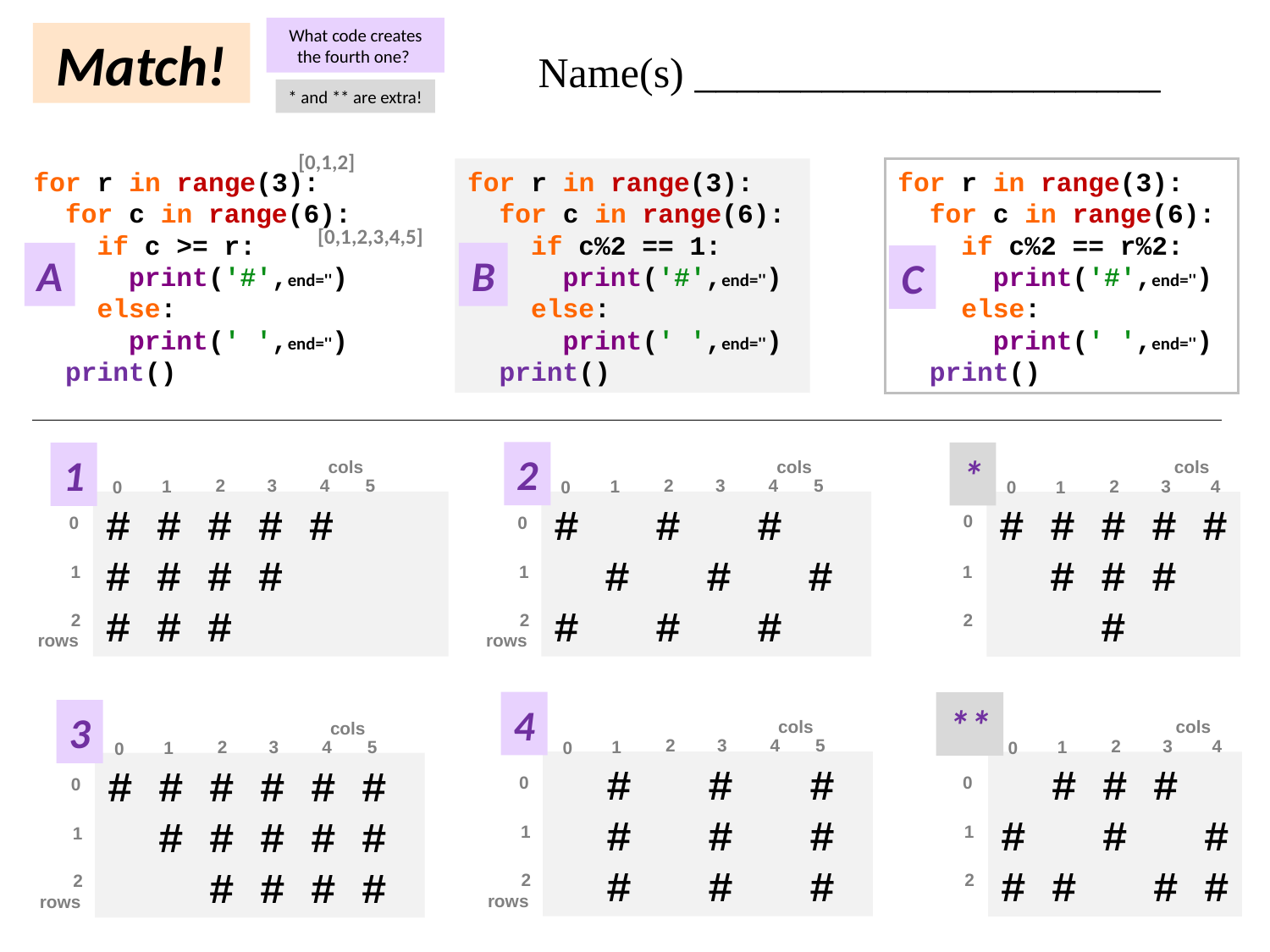

What code creates the fourth one?
Match!
Name(s) ______________________
* and ** are extra!
[0,1,2]
for r in range(3):
  for c in range(6):
    if c%2 == 1:
      print('#',end='')
    else:
      print(' ',end='')
  print()
for r in range(3):
  for c in range(6):
    if c%2 == r%2:
      print('#',end='')
    else:
      print(' ',end='')
  print()
for r in range(3):
  for c in range(6):
    if c >= r:
      print('#',end='')
    else:
      print(' ',end='')
  print()
[0,1,2,3,4,5]
B
A
C
2
*
1
cols
cols
cols
2
3
4
5
2
3
4
5
2
3
4
1
1
1
0
0
0
#   #   #
  #   #   #
#   #   #
# # # # #
# # # #
# # #
# # # # #
  # # #
    #
0
0
0
1
1
1
2
2
2
rows
rows
4
**
3
cols
cols
cols
2
3
4
5
2
3
4
1
2
3
4
5
1
0
0
1
0
  #   #   #
  #   #   #
  #   #   #
  # # #
#   #   #
# #   # #
# # # # # #
  # # # # #
    # # # #
0
0
0
1
1
1
2
2
2
rows
rows